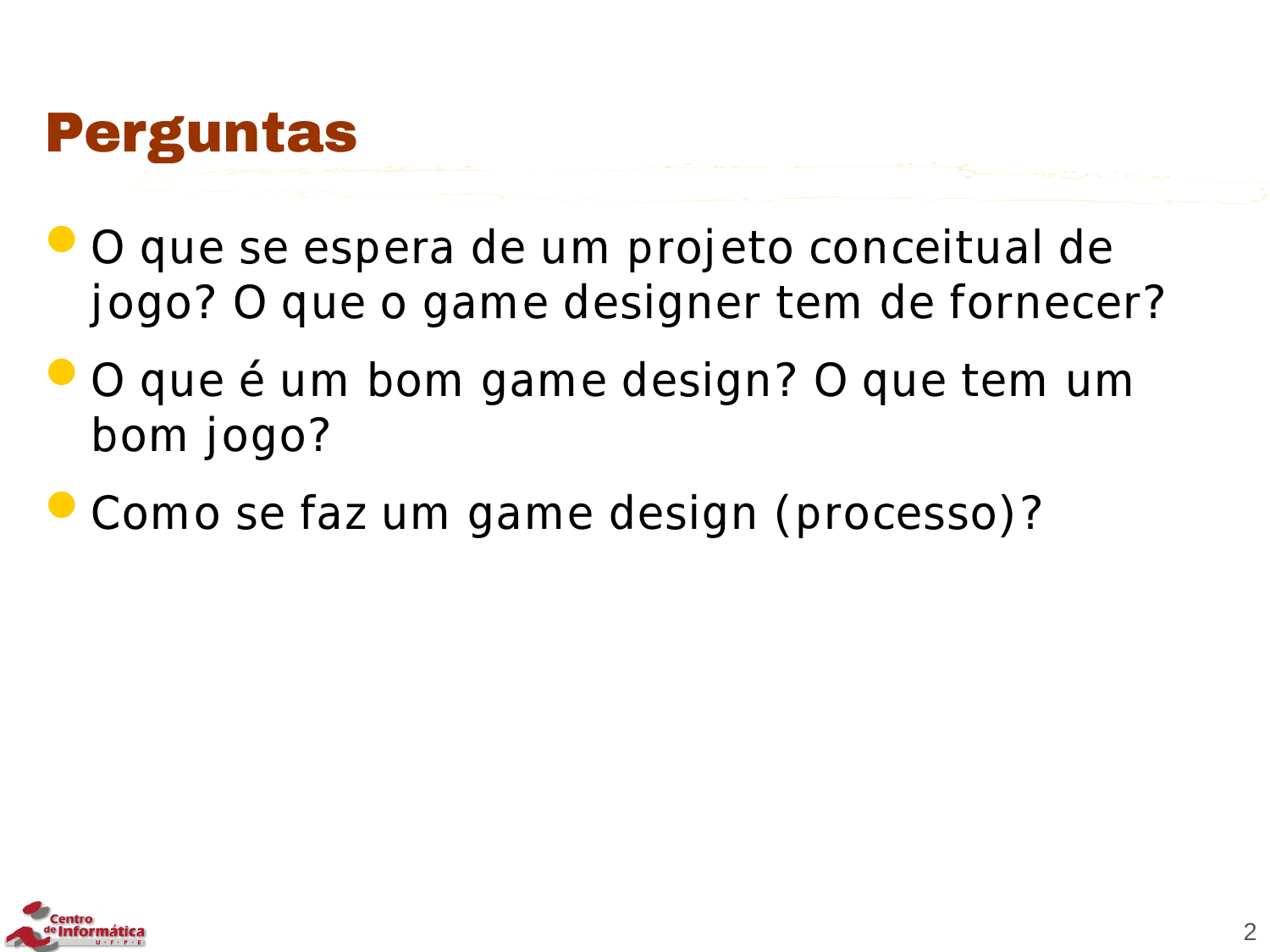

# Perguntas
O que se espera de um projeto conceitual de jogo? O que o game designer tem de fornecer?
O que é um bom game design? O que tem um bom jogo?
Como se faz um game design (processo)?

2